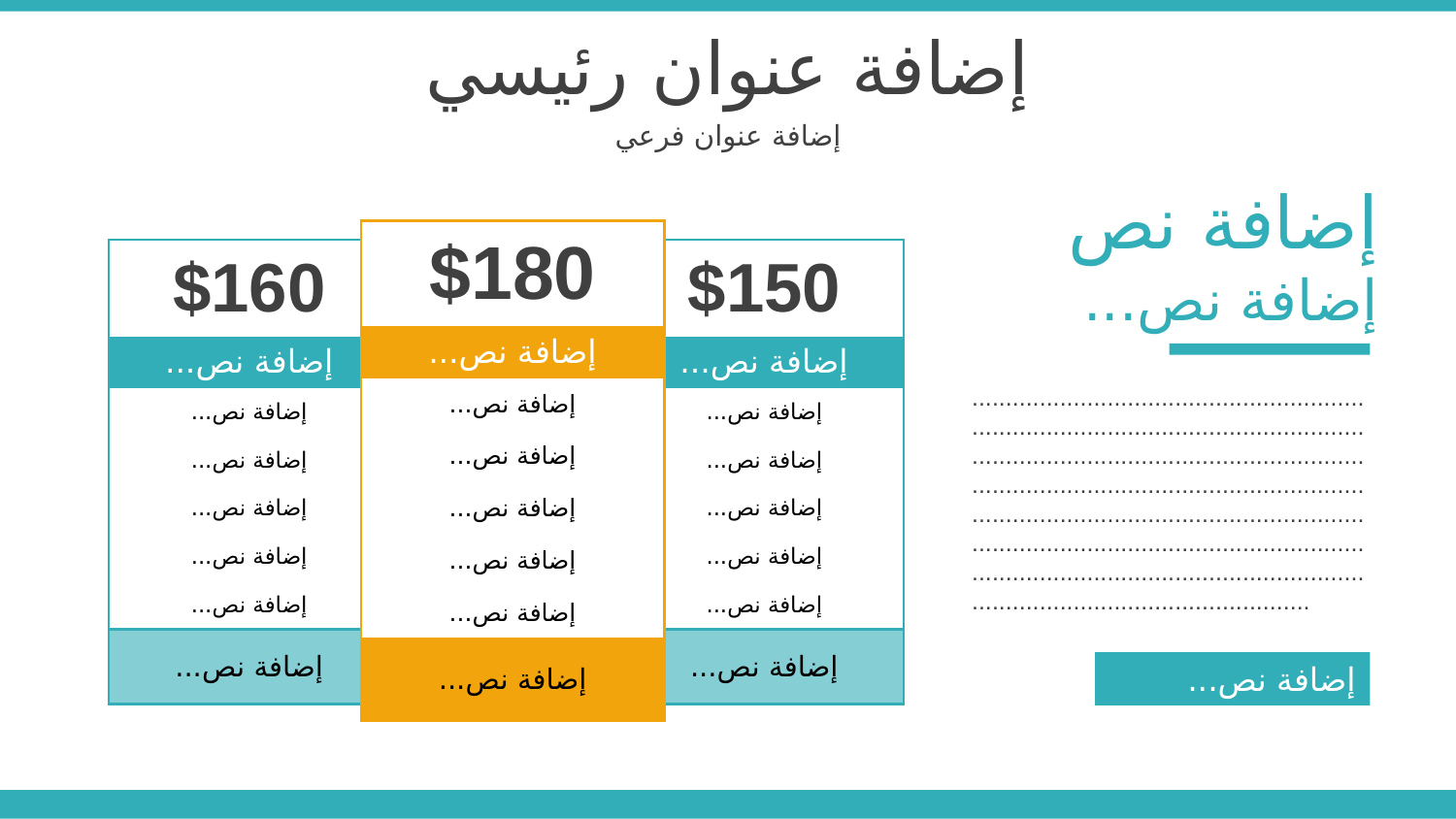

إضافة عنوان رئيسي
إضافة عنوان فرعي
إضافة نص
إضافة نص...
|  | $180 |  |
| --- | --- | --- |
|  | إضافة نص... |  |
|  | إضافة نص... |  |
|  | إضافة نص... |  |
|  | إضافة نص... |  |
|  | إضافة نص... |  |
|  | إضافة نص... |  |
| إضافة نص... |  |  |
|  | $160 |  |
| --- | --- | --- |
|  | إضافة نص... |  |
|  | إضافة نص... |  |
|  | إضافة نص... |  |
|  | إضافة نص... |  |
|  | إضافة نص... |  |
|  | إضافة نص... |  |
| إضافة نص... |  |  |
|  | $150 |  |
| --- | --- | --- |
|  | إضافة نص... |  |
|  | إضافة نص... |  |
|  | إضافة نص... |  |
|  | إضافة نص... |  |
|  | إضافة نص... |  |
|  | إضافة نص... |  |
| إضافة نص... |  |  |

........................................................................................................................................................................................................................................................................................................................................................................................................................................................................
إضافة نص...